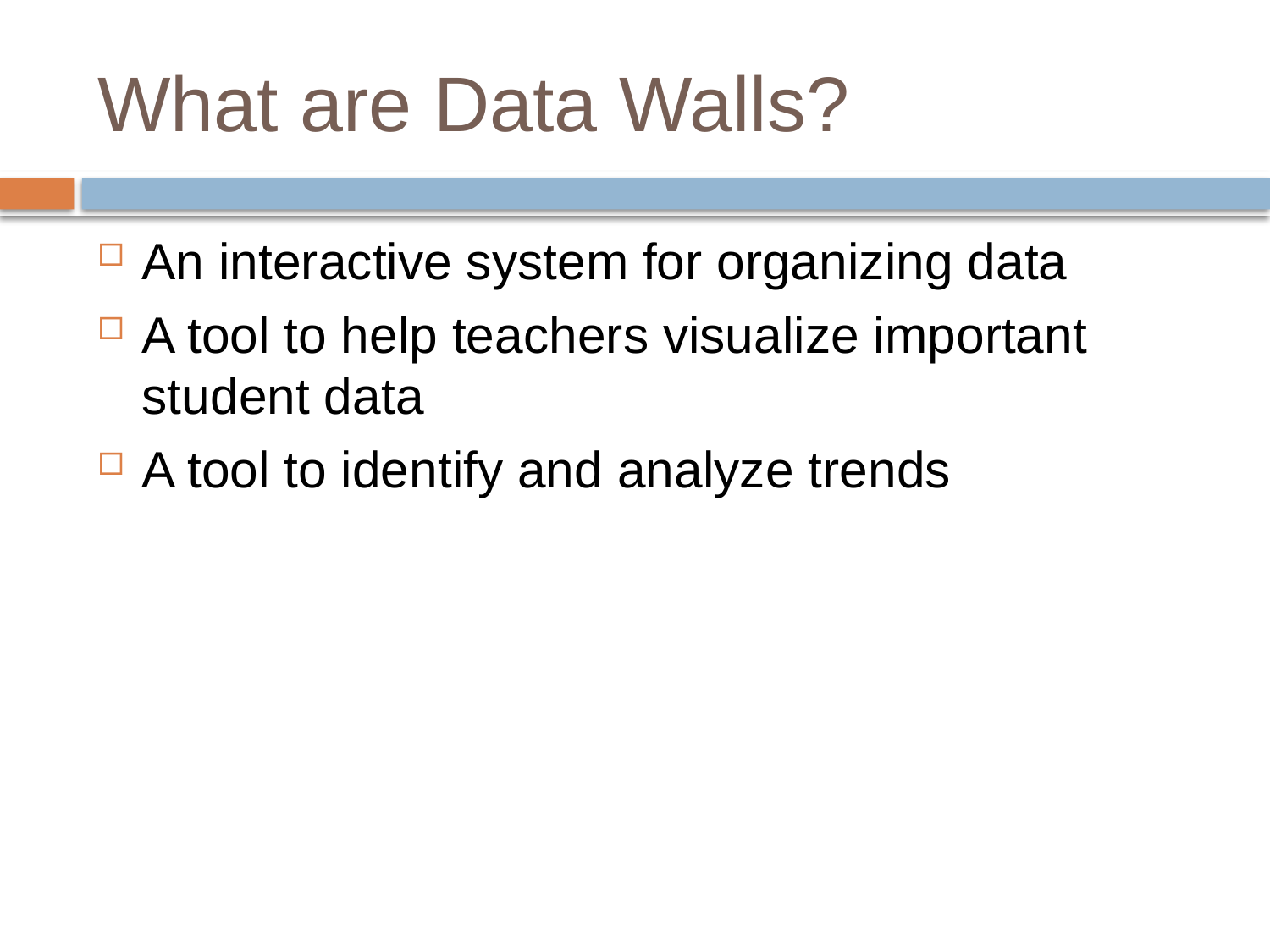

# What are Data Walls?
An interactive system for organizing data
A tool to help teachers visualize important student data
A tool to identify and analyze trends